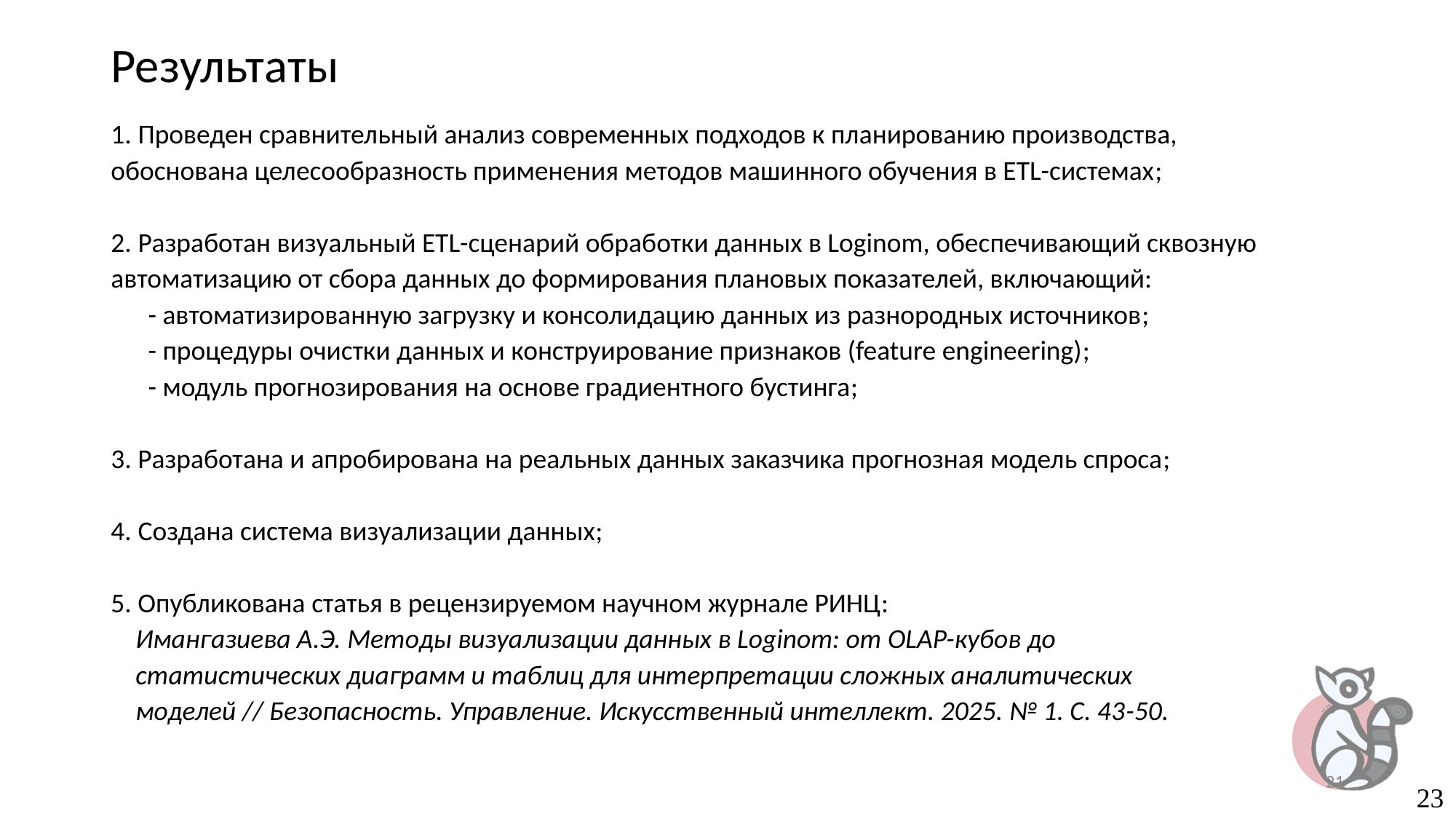

# Результаты
1. Проведен сравнительный анализ современных подходов к планированию производства, обоснована целесообразность применения методов машинного обучения в ETL-системах;

2. Разработан визуальный ETL-сценарий обработки данных в Loginom, обеспечивающий сквозную автоматизацию от сбора данных до формирования плановых показателей, включающий:
      - автоматизированную загрузку и консолидацию данных из разнородных источников;
      - процедуры очистки данных и конструирование признаков (feature engineering);
      - модуль прогнозирования на основе градиентного бустинга;

3. Разработана и апробирована на реальных данных заказчика прогнозная модель спроса;

4. Создана система визуализации данных;

5. Опубликована статья в рецензируемом научном журнале РИНЦ:
    Имангазиева А.Э. Методы визуализации данных в Loginom: от OLAP-кубов до
    статистических диаграмм и таблиц для интерпретации сложных аналитических
    моделей // Безопасность. Управление. Искусственный интеллект. 2025. № 1. С. 43-50.

21
23